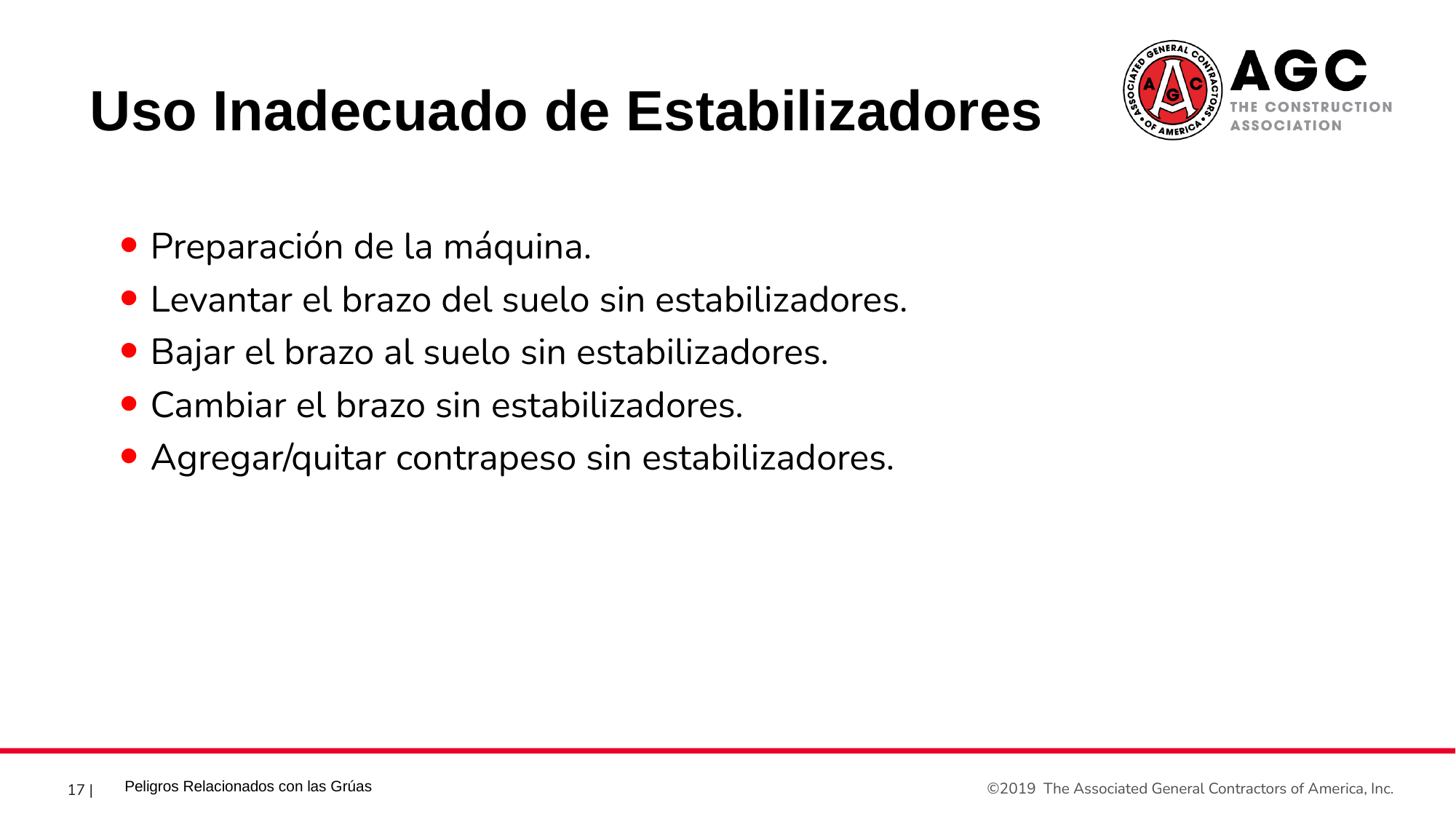

Uso Inadecuado de Estabilizadores

Preparación de la máquina.
Levantar el brazo del suelo sin estabilizadores.
Bajar el brazo al suelo sin estabilizadores.
Cambiar el brazo sin estabilizadores.
Agregar/quitar contrapeso sin estabilizadores.
Peligros Relacionados con las Grúas